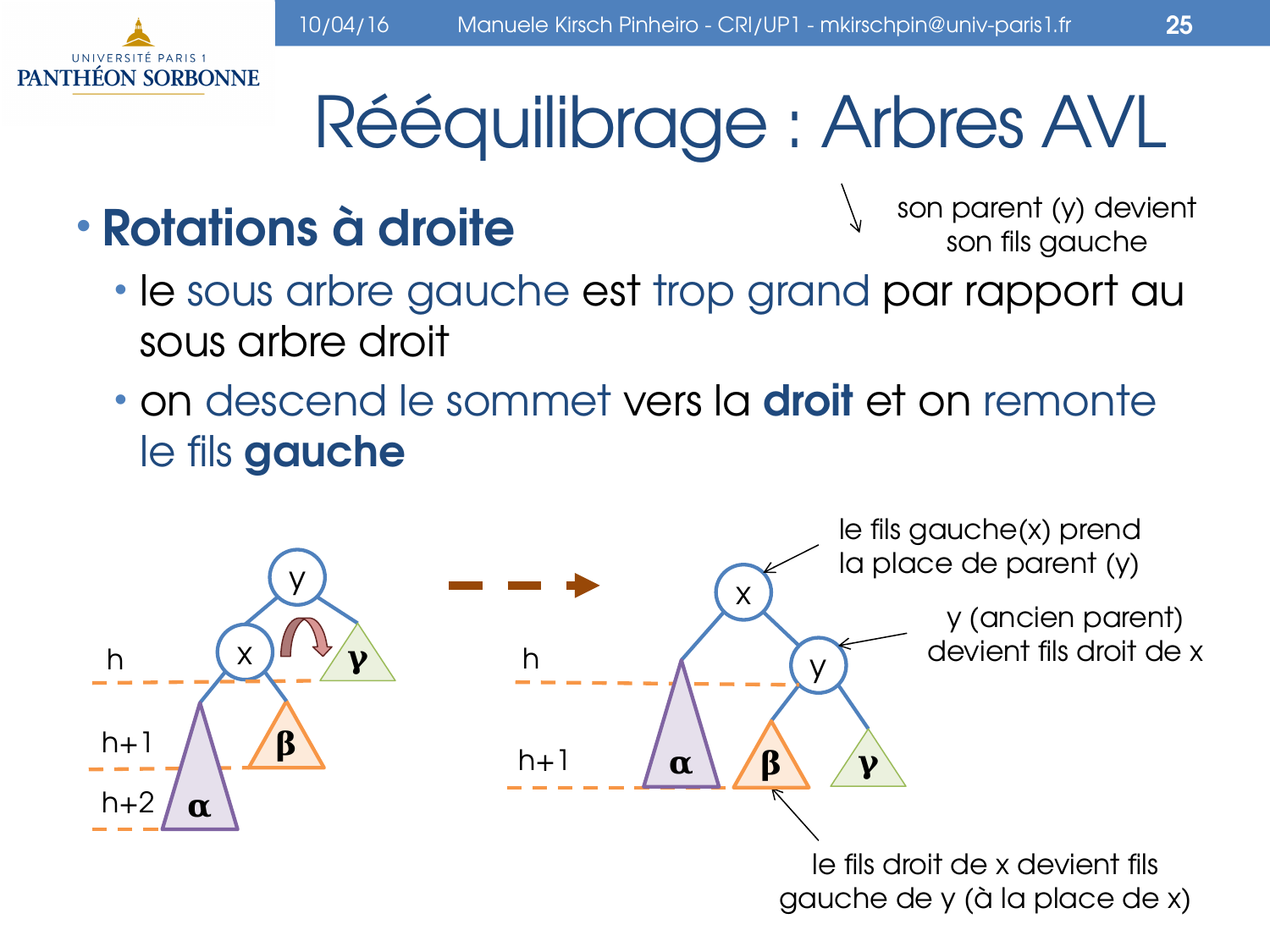

10/04/16
Manuele Kirsch Pinheiro - CRI/UP1 - mkirschpin@univ-paris1.fr
25
# Rééquilibrage : Arbres AVL
Rotations à droite
le sous arbre gauche est trop grand par rapport au sous arbre droit
on descend le sommet vers la droit et on remonte le fils gauche
son parent (y) devient son fils gauche
le fils gauche(x) prend la place de parent (y)
y
x
y (ancien parent) devient fils droit de x

𝛄
x
h
h
y
𝛂
𝛃
𝛂
h+1
𝛃
𝛄
h+1
h+2
le fils droit de x devient fils gauche de y (à la place de x)